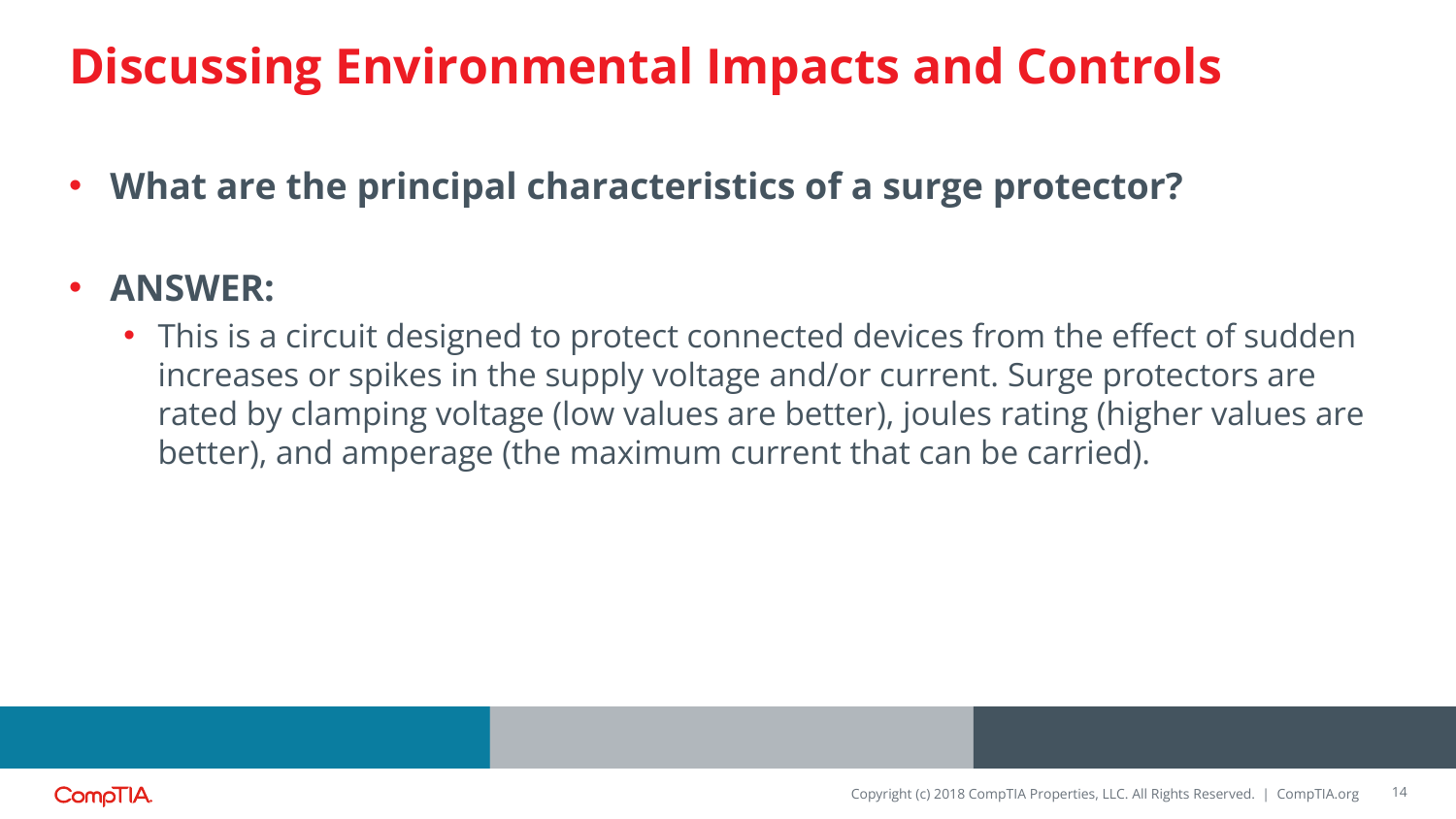

# Discussing Environmental Impacts and Controls
What are the principal characteristics of a surge protector?

ANSWER:
This is a circuit designed to protect connected devices from the effect of sudden increases or spikes in the supply voltage and/or current. Surge protectors are rated by clamping voltage (low values are better), joules rating (higher values are better), and amperage (the maximum current that can be carried).

14